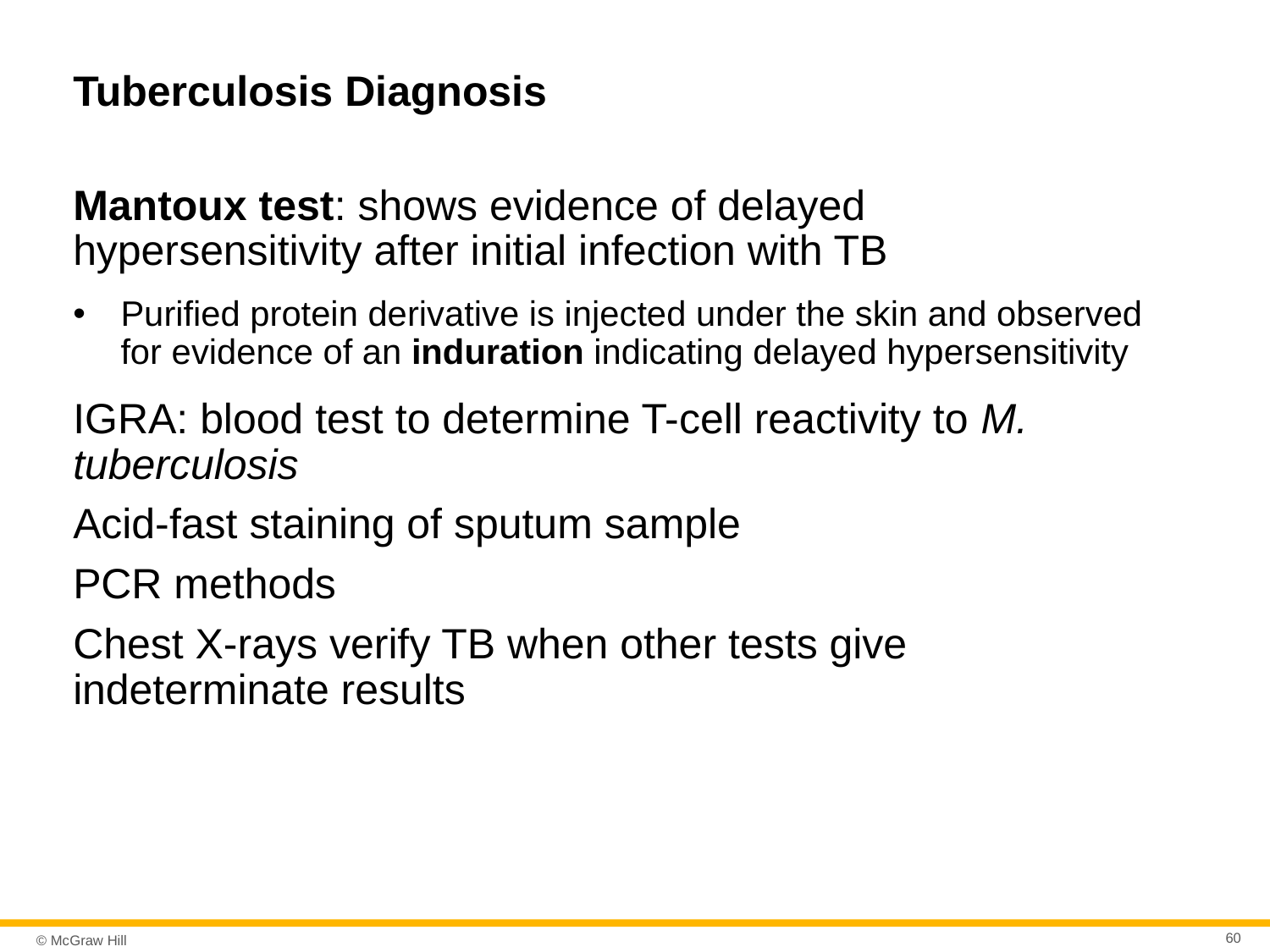

# Tuberculosis Diagnosis
Mantoux test: shows evidence of delayed hypersensitivity after initial infection with TB
Purified protein derivative is injected under the skin and observed for evidence of an induration indicating delayed hypersensitivity
IGRA: blood test to determine T-cell reactivity to M. tuberculosis
Acid-fast staining of sputum sample
PCR methods
Chest X-rays verify TB when other tests give indeterminate results